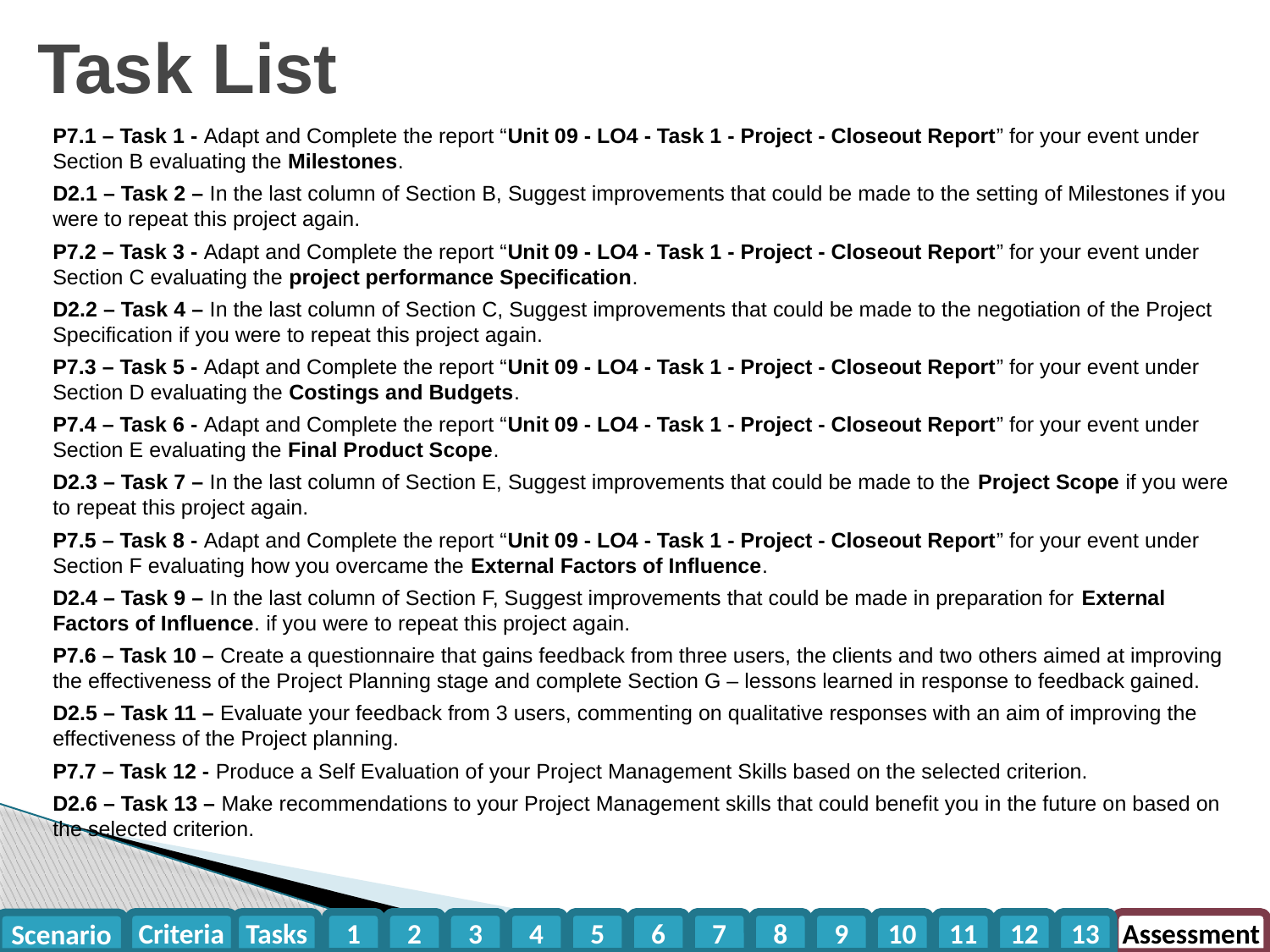

# Task List
P7.1 – Task 1 - Adapt and Complete the report “Unit 09 - LO4 - Task 1 - Project - Closeout Report” for your event under Section B evaluating the Milestones.
D2.1 – Task 2 – In the last column of Section B, Suggest improvements that could be made to the setting of Milestones if you were to repeat this project again.
P7.2 – Task 3 - Adapt and Complete the report “Unit 09 - LO4 - Task 1 - Project - Closeout Report” for your event under Section C evaluating the project performance Specification.
D2.2 – Task 4 – In the last column of Section C, Suggest improvements that could be made to the negotiation of the Project Specification if you were to repeat this project again.
P7.3 – Task 5 - Adapt and Complete the report “Unit 09 - LO4 - Task 1 - Project - Closeout Report” for your event under Section D evaluating the Costings and Budgets.
P7.4 – Task 6 - Adapt and Complete the report “Unit 09 - LO4 - Task 1 - Project - Closeout Report” for your event under Section E evaluating the Final Product Scope.
D2.3 – Task 7 – In the last column of Section E, Suggest improvements that could be made to the Project Scope if you were to repeat this project again.
P7.5 – Task 8 - Adapt and Complete the report “Unit 09 - LO4 - Task 1 - Project - Closeout Report” for your event under Section F evaluating how you overcame the External Factors of Influence.
D2.4 – Task 9 – In the last column of Section F, Suggest improvements that could be made in preparation for External Factors of Influence. if you were to repeat this project again.
P7.6 – Task 10 – Create a questionnaire that gains feedback from three users, the clients and two others aimed at improving the effectiveness of the Project Planning stage and complete Section G – lessons learned in response to feedback gained.
D2.5 – Task 11 – Evaluate your feedback from 3 users, commenting on qualitative responses with an aim of improving the effectiveness of the Project planning.
P7.7 – Task 12 - Produce a Self Evaluation of your Project Management Skills based on the selected criterion.
D2.6 – Task 13 – Make recommendations to your Project Management skills that could benefit you in the future on based on the selected criterion.